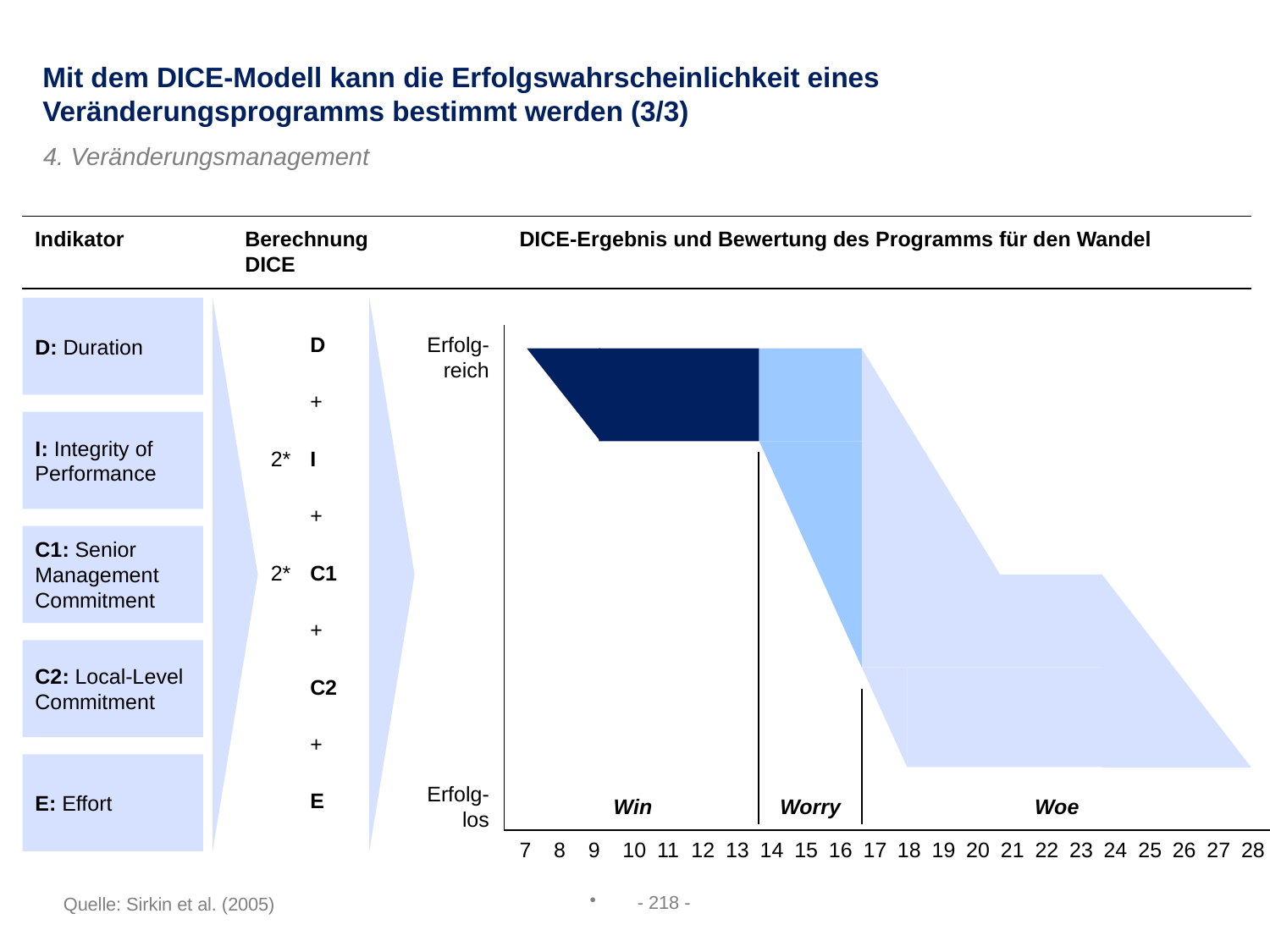

Mit dem DICE-Modell kann die Erfolgswahrscheinlichkeit eines Veränderungsprogramms bestimmt werden (3/3)
4. Veränderungsmanagement
Indikator
Berechnung
DICE
DICE-Ergebnis und Bewertung des Programms für den Wandel
D: Duration

Erfolg-reich
D

+
I: Integrity of Performance
2*
I

+
C1: Senior Management Commitment
2*
C1

+
C2: Local-Level Commitment

C2

+
E: Effort
Erfolg-los
E
Win
Worry
Woe
7
8
9
10
11
12
13
14
15
16
17
18
19
20
21
22
23
24
25
26
27
28
- 218 -
Quelle: Sirkin et al. (2005)